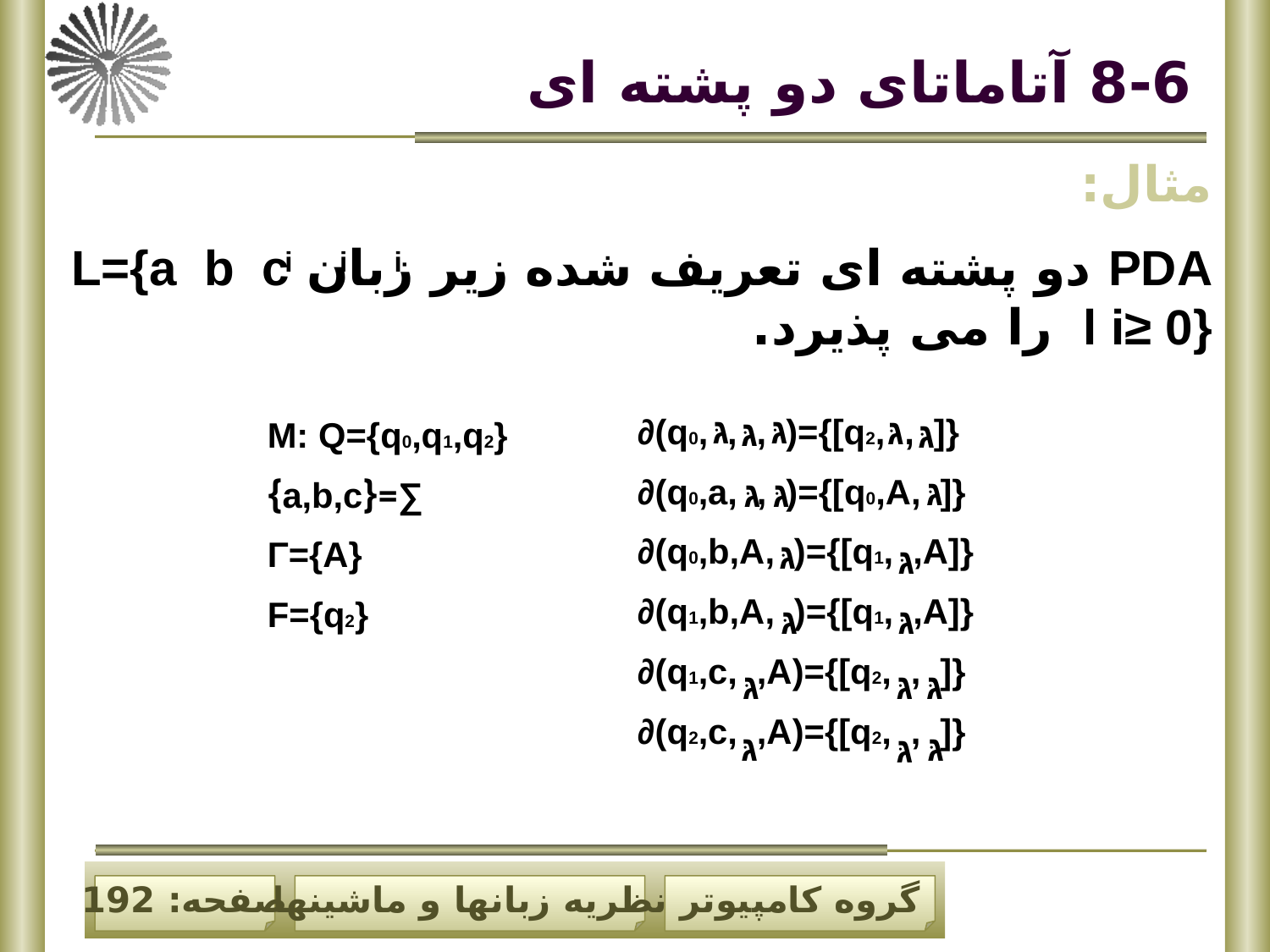

# 8-6 آتاماتای دو پشته ای
مثال:
PDA دو پشته ای تعریف شده زیر زبان L={a  b  c  l i≥ 0} را می پذیرد.
i      i      i
גּ
גּ
∂(q0,  ,  ,  )={[q2,  ,  ]}
∂(q0,a,  ,  )={[q0,A,  ]}
∂(q0,b,A,  )={[q1,  ,A]}
∂(q1,b,A,  )={[q1,  ,A]}
∂(q1,c,  ,A)={[q2,  ,  ]}
∂(q2,c,  ,A)={[q2,  ,  ]}
גּ
גּ
גּ
גּ
גּ
גּ
גּ
גּ
גּ
גּ
גּ
גּ
גּ
גּ
גּ
גּ
 M: Q={q0,q1,q2}
      ∑={a,b,c}
      Γ={A}
      F={q2}